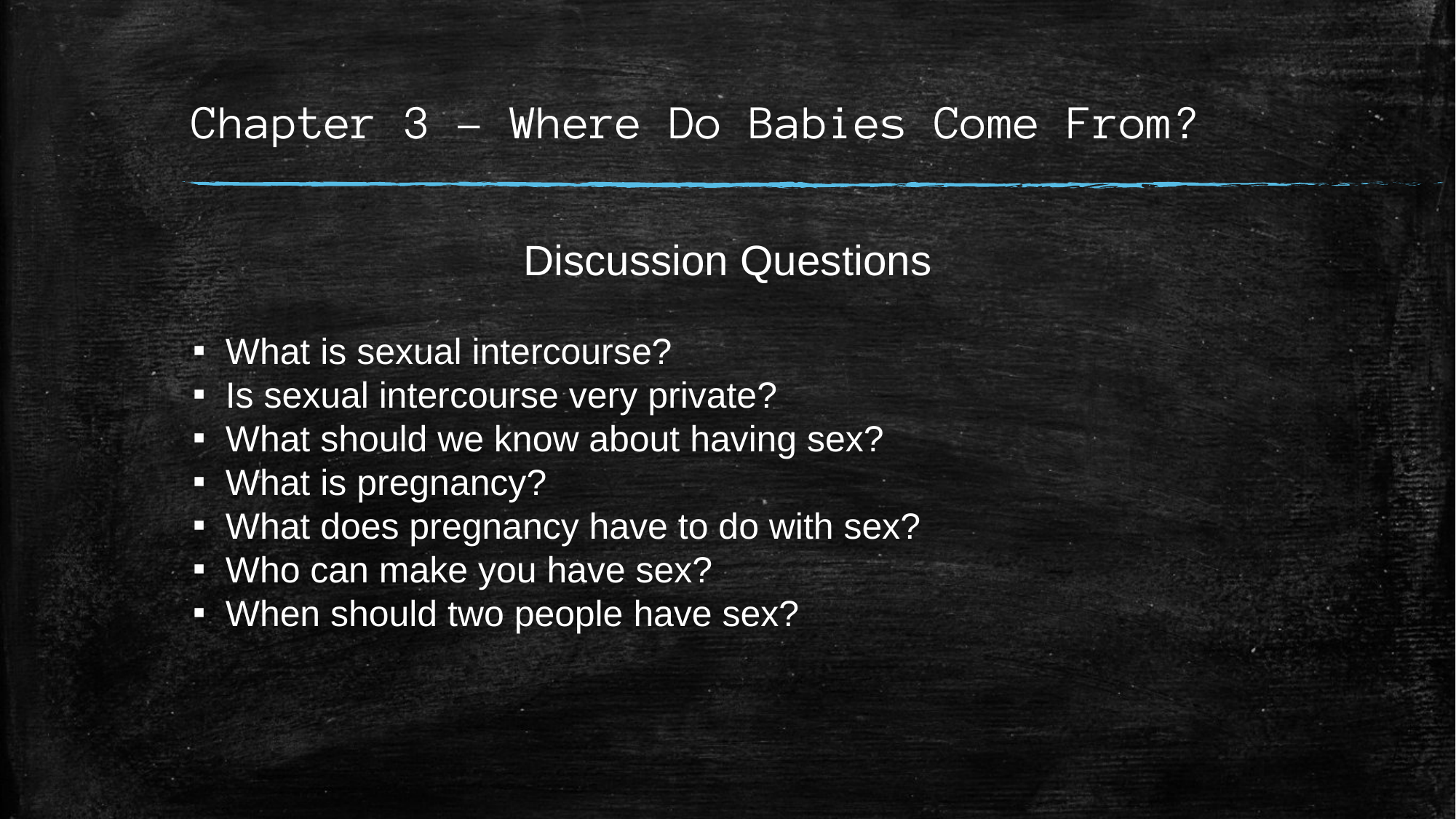

# Chapter 3 – Where Do Babies Come From?
Discussion Questions

What is sexual intercourse?
Is sexual intercourse very private?
What should we know about having sex?
What is pregnancy?
What does pregnancy have to do with sex?
Who can make you have sex?
When should two people have sex?